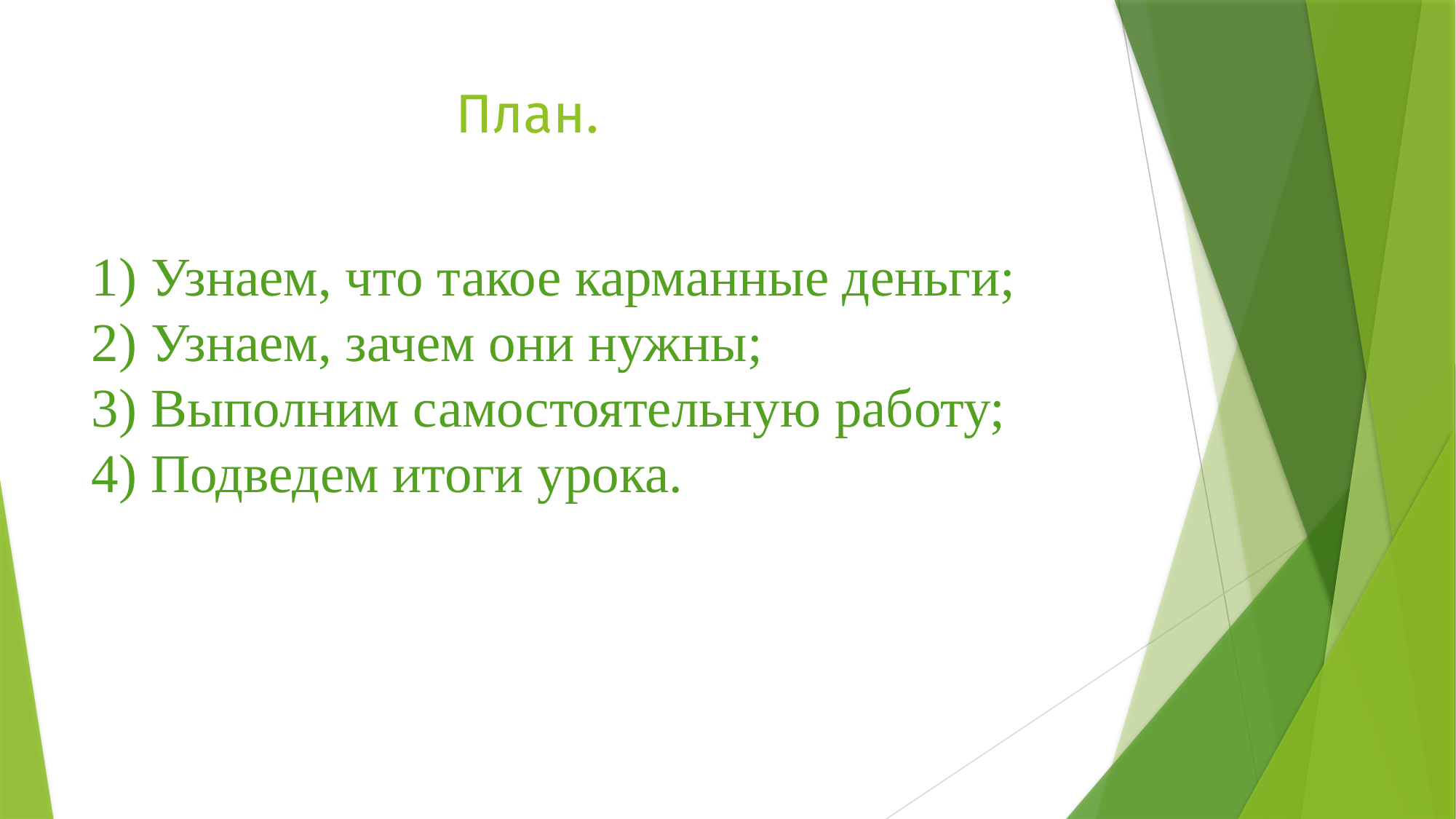

# План.
1) Узнаем, что такое карманные деньги;
2) Узнаем, зачем они нужны;
3) Выполним самостоятельную работу;
4) Подведем итоги урока.